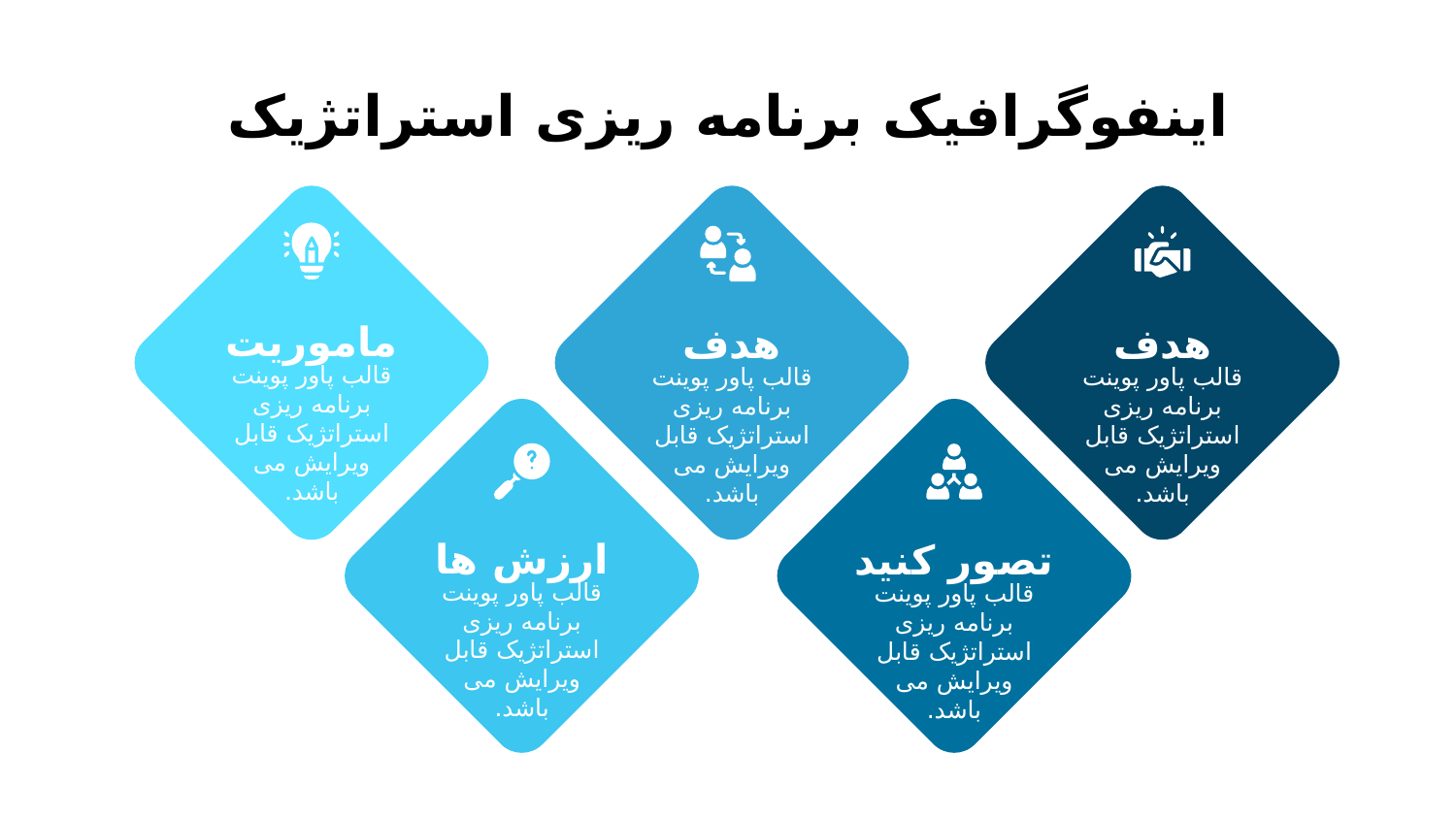

# اینفوگرافیک برنامه ریزی استراتژیک

ماموریت
قالب پاور پوینت برنامه ریزی استراتژیک قابل ویرایش می باشد.
هدف
قالب پاور پوینت برنامه ریزی استراتژیک قابل ویرایش می باشد.
هدف
قالب پاور پوینت برنامه ریزی استراتژیک قابل ویرایش می باشد.

ارزش ها
قالب پاور پوینت برنامه ریزی استراتژیک قابل ویرایش می باشد.

تصور کنید
قالب پاور پوینت برنامه ریزی استراتژیک قابل ویرایش می باشد.